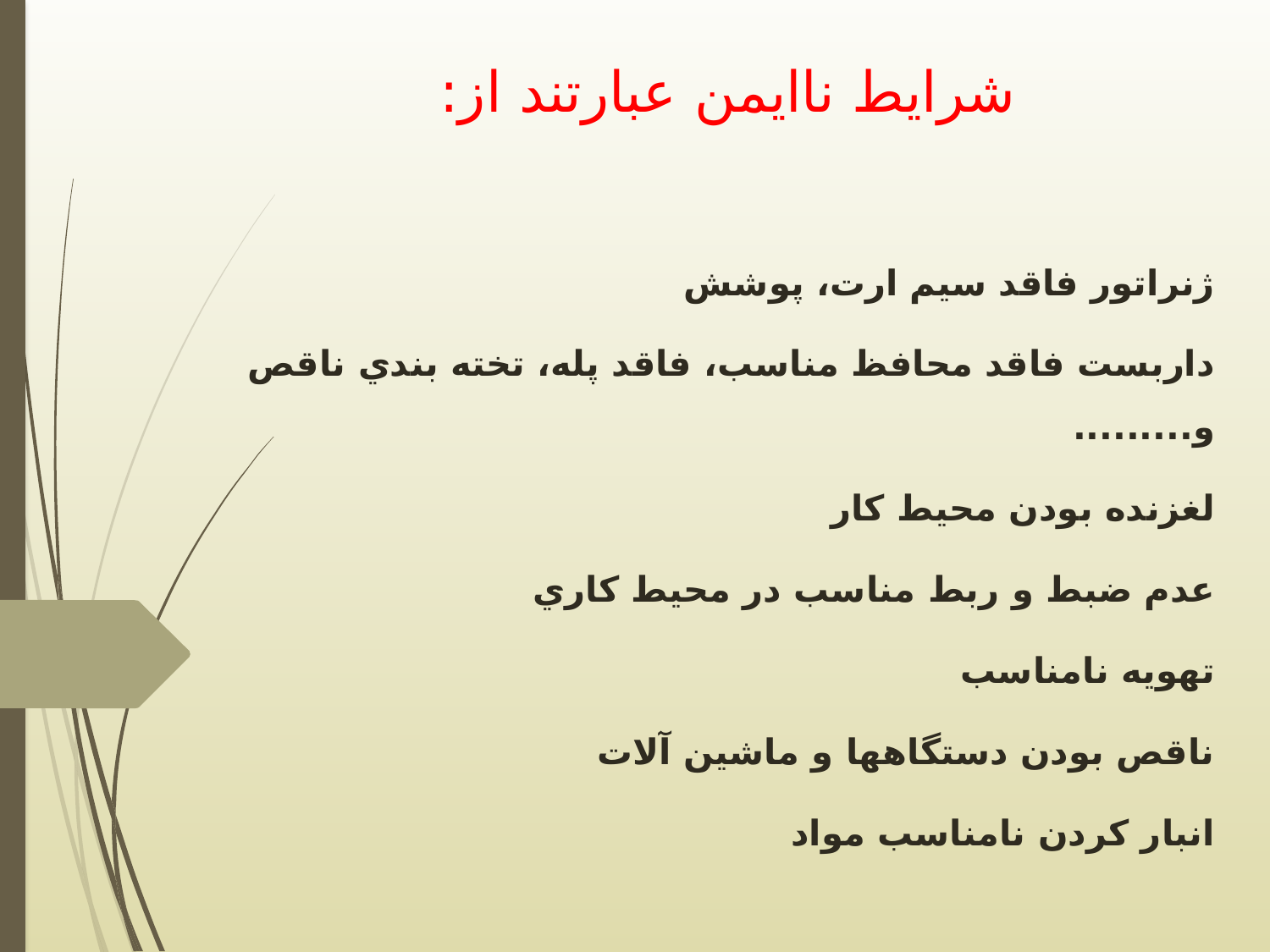

# شرايط ناايمن عبارتند از:
ژنراتور فاقد سيم ارت، پوشش
داربست فاقد محافظ مناسب، فاقد پله، تخته بندي ناقص و.........
لغزنده بودن محيط كار
عدم ضبط و ربط مناسب در محيط كاري
تهويه نامناسب
ناقص بودن دستگاهها و ماشين آلات
انبار كردن نامناسب مواد